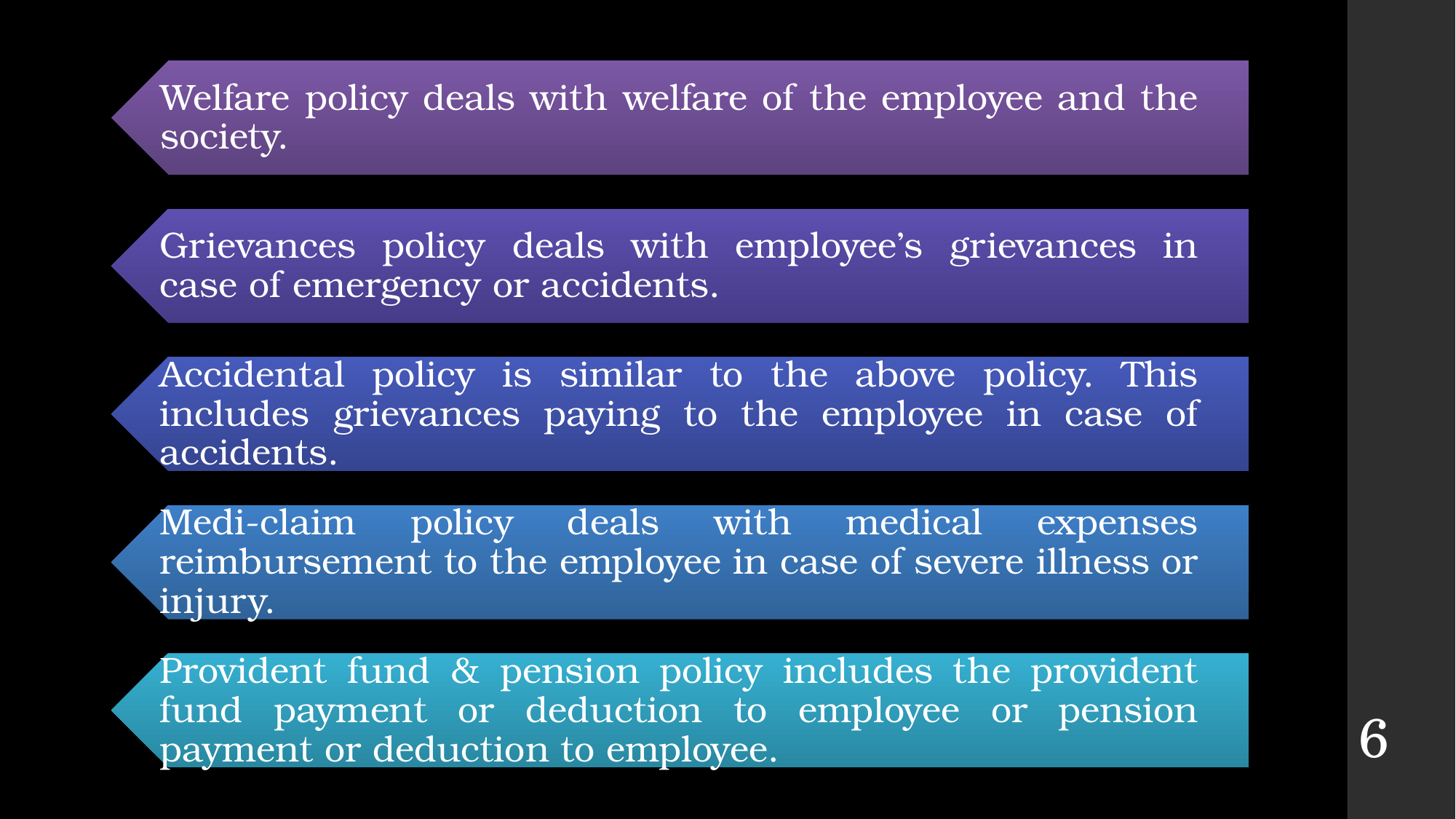

Welfare policy deals with welfare of the employee and the society.
Grievances policy deals with employee’s grievances in case of emergency or accidents.
Accidental policy is similar to the above policy. This includes grievances paying to the employee in case of accidents.
Medi-claim policy deals with medical expenses reimbursement to the employee in case of severe illness or injury.
Provident fund & pension policy includes the provident fund payment or deduction to employee or pension payment or deduction to employee.
6